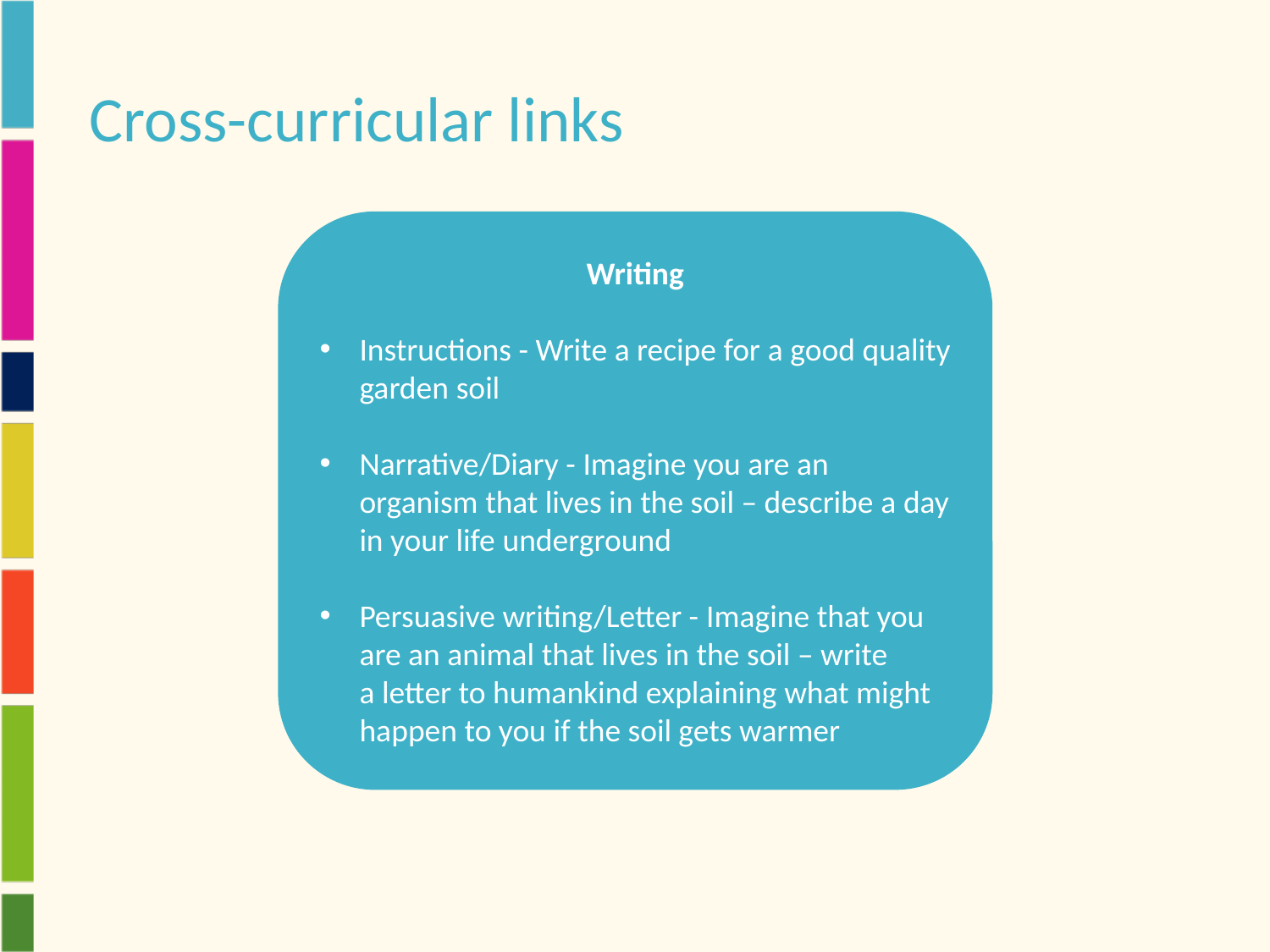

# Cross-curricular links
Writing

Instructions - Write a recipe for a good quality garden soil

Narrative/Diary - Imagine you are an organism that lives in the soil – describe a day in your life underground
Persuasive writing/Letter - Imagine that you are an animal that lives in the soil – write a letter to humankind explaining what might happen to you if the soil gets warmer